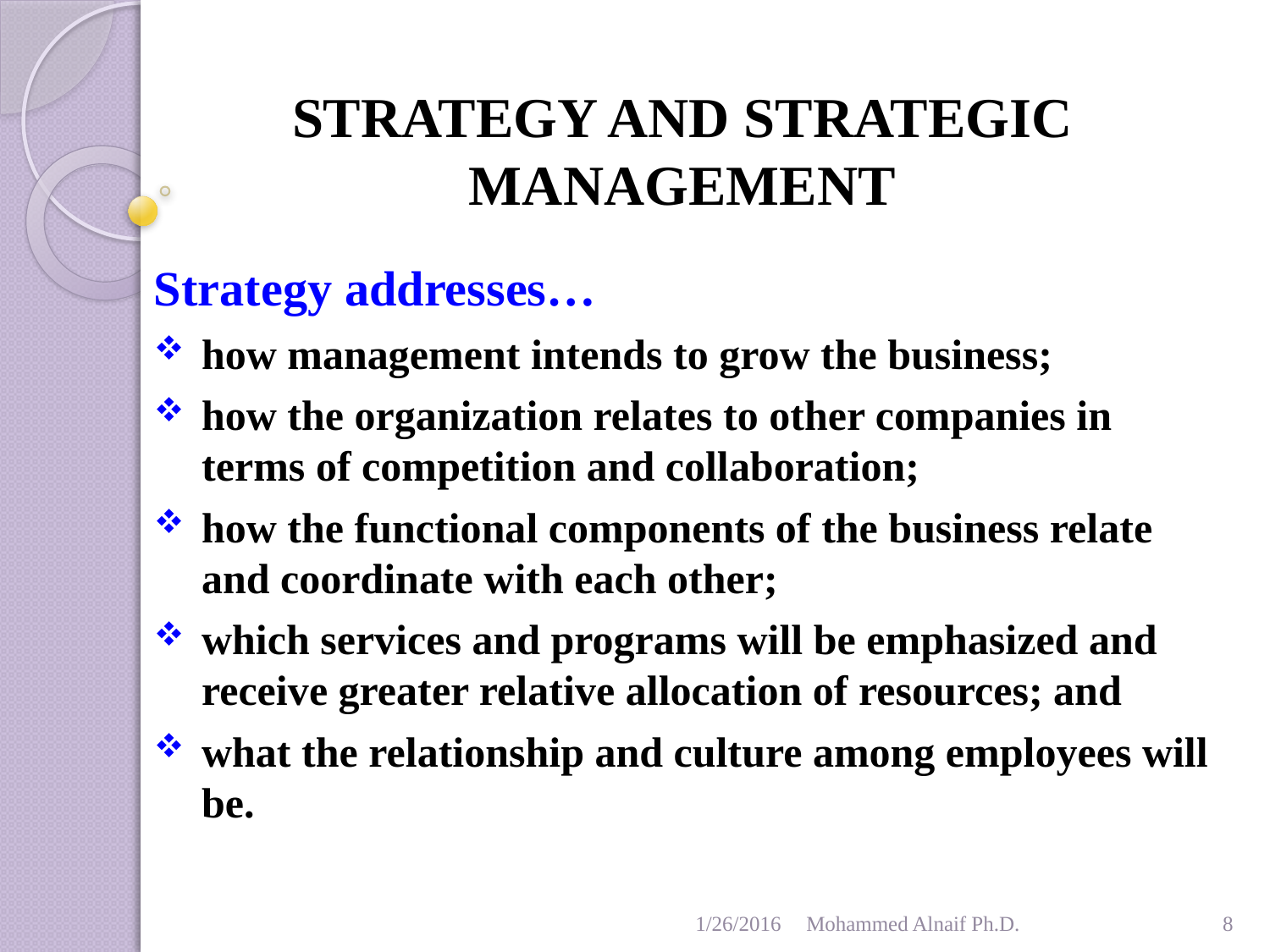

# STRATEGY AND STRATEGIC MANAGEMENT
Strategy addresses…
how management intends to grow the business;
how the organization relates to other companies in terms of competition and collaboration;
how the functional components of the business relate and coordinate with each other;
which services and programs will be emphasized and receive greater relative allocation of resources; and
what the relationship and culture among employees will be.
1/26/2016
Mohammed Alnaif Ph.D.
8